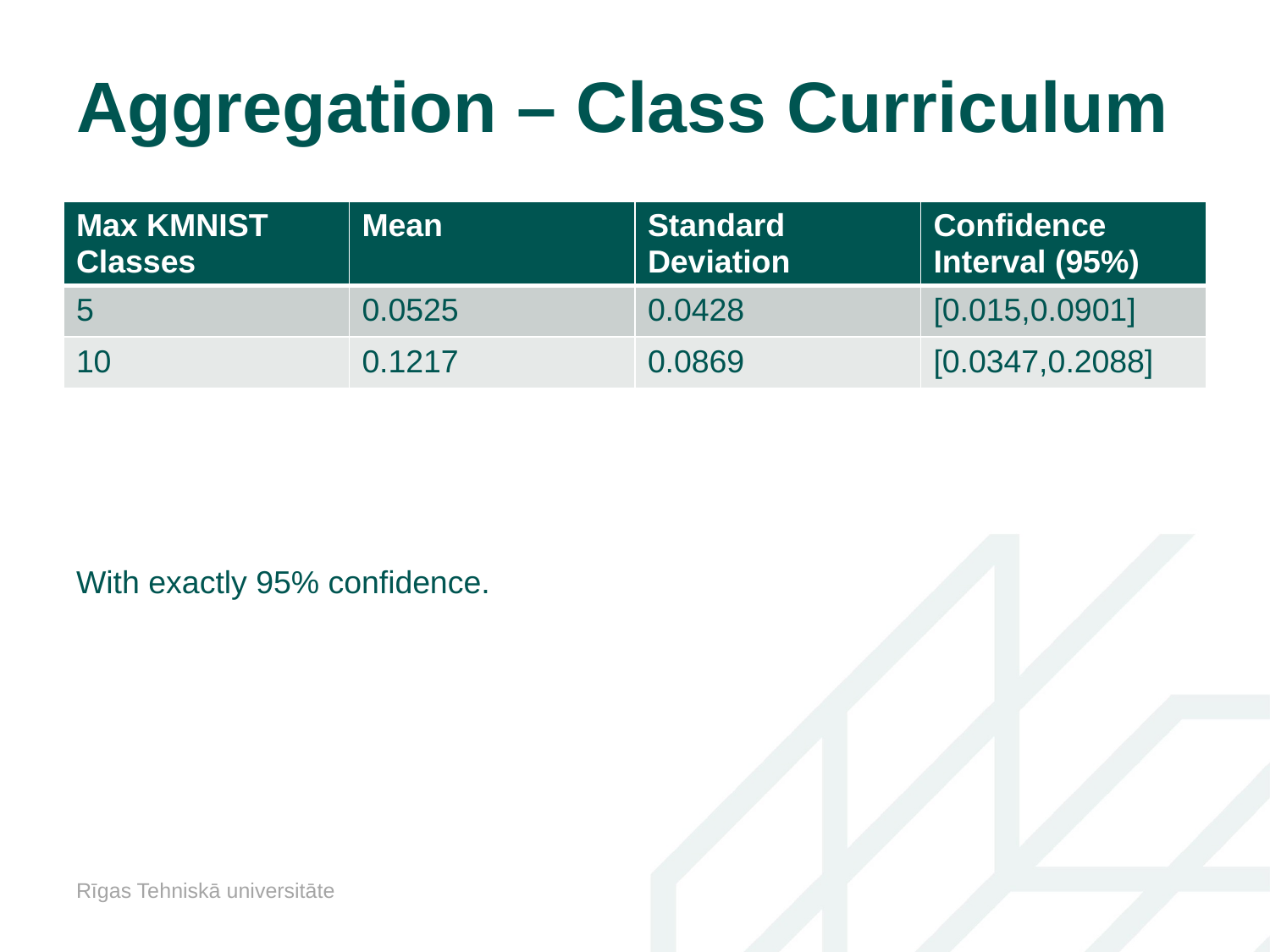

# Aggregation – Class Curriculum
| Max KMNIST Classes | Mean | Standard Deviation | Confidence Interval (95%) |
| --- | --- | --- | --- |
| 5 | 0.0525 | 0.0428 | [0.015,0.0901] |
| 10 | 0.1217 | 0.0869 | [0.0347,0.2088] |
With exactly 95% confidence.
Rīgas Tehniskā universitāte